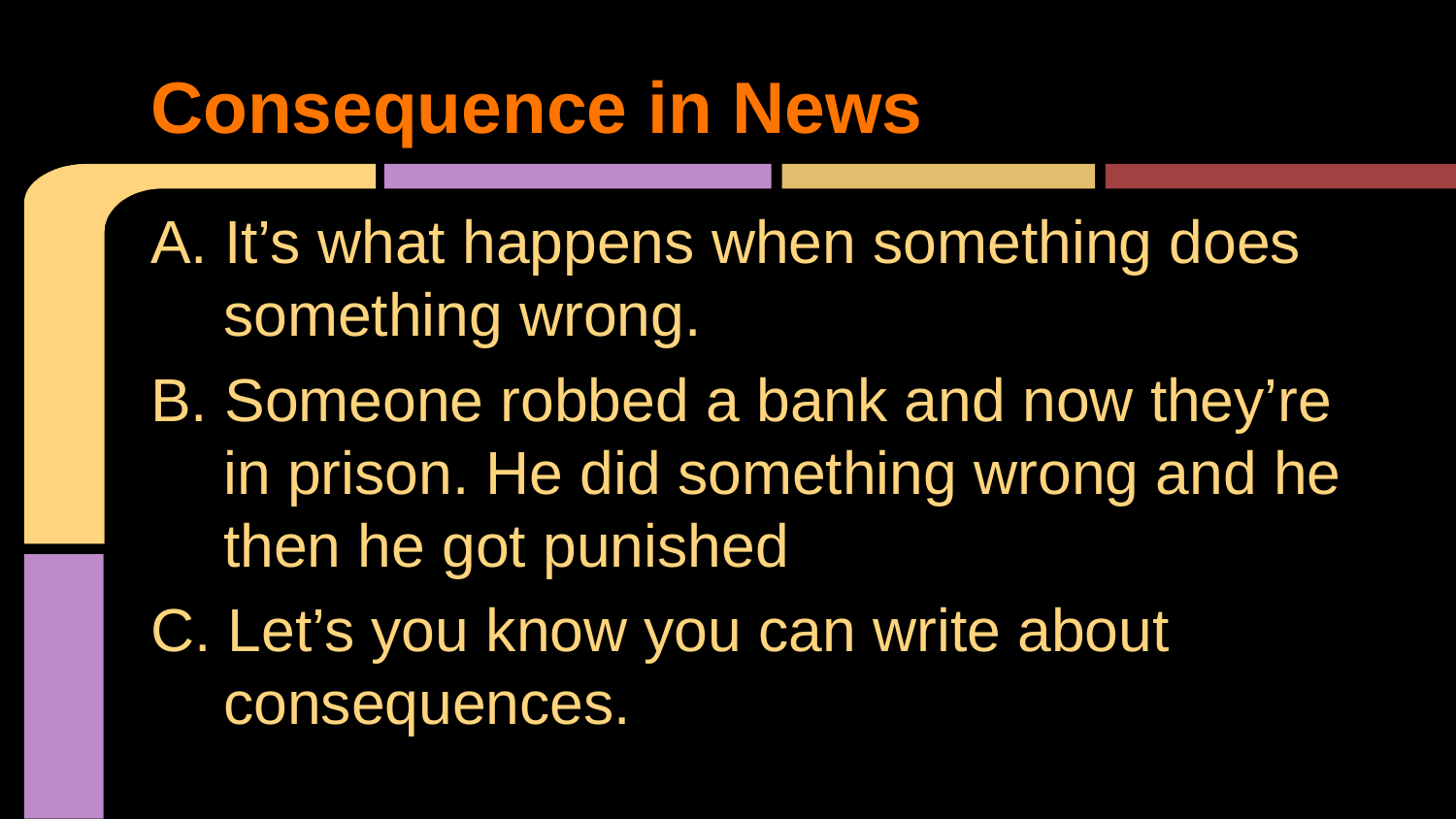

# Consequence in News
A. It’s what happens when something does something wrong.
B. Someone robbed a bank and now they’re in prison. He did something wrong and he then he got punished
C. Let’s you know you can write about consequences.